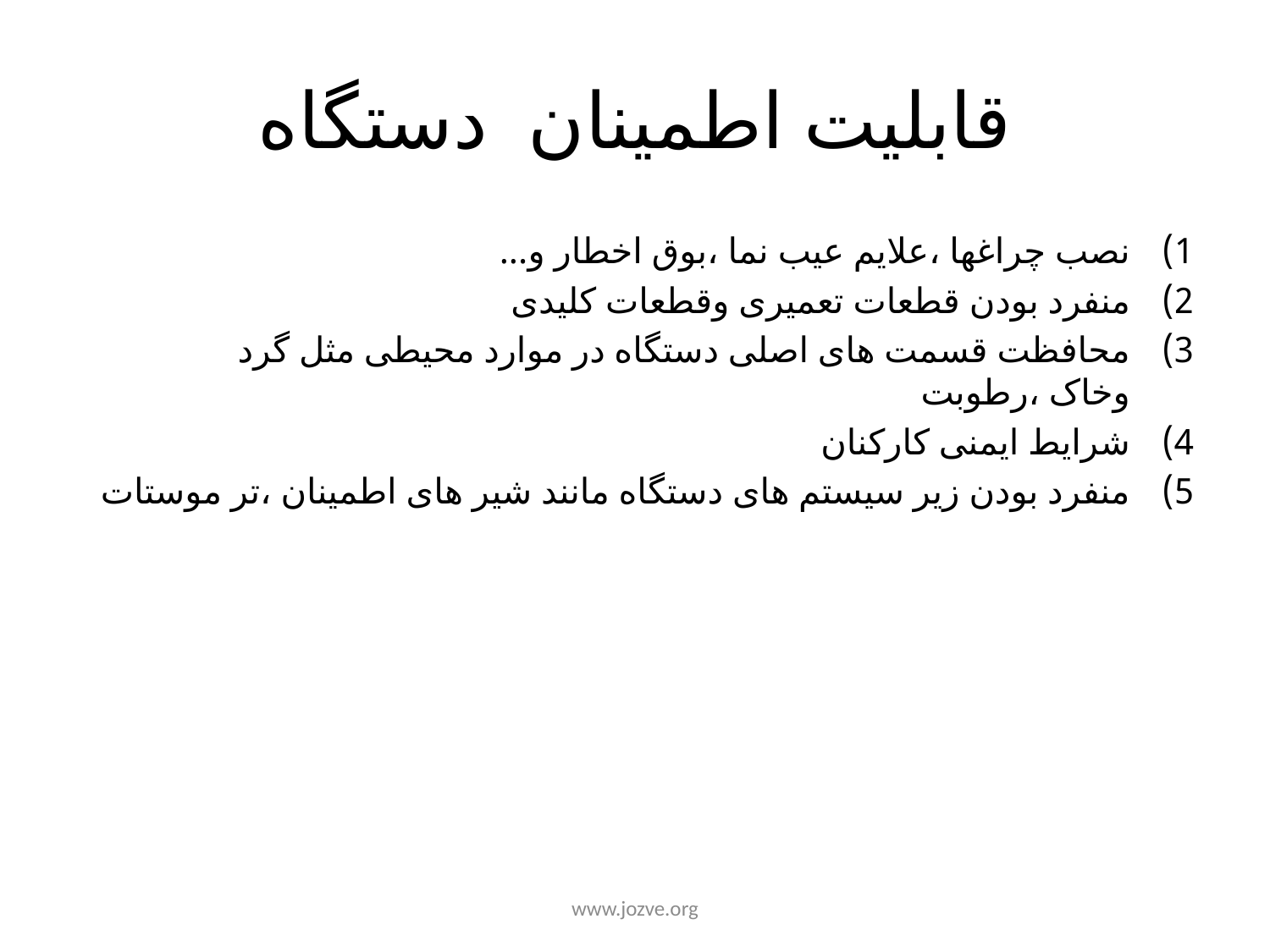

# قابلیت اطمینان  دستگاه
نصب چراغها ،علایم عیب نما ،بوق اخطار و...
منفرد بودن قطعات تعمیری وقطعات کلیدی
محافظت قسمت های اصلی دستگاه در موارد محیطی مثل گرد وخاک ،رطوبت
شرایط ایمنی کارکنان
منفرد بودن زیر سیستم های دستگاه مانند شیر های اطمینان ،تر موستات
www.jozve.org